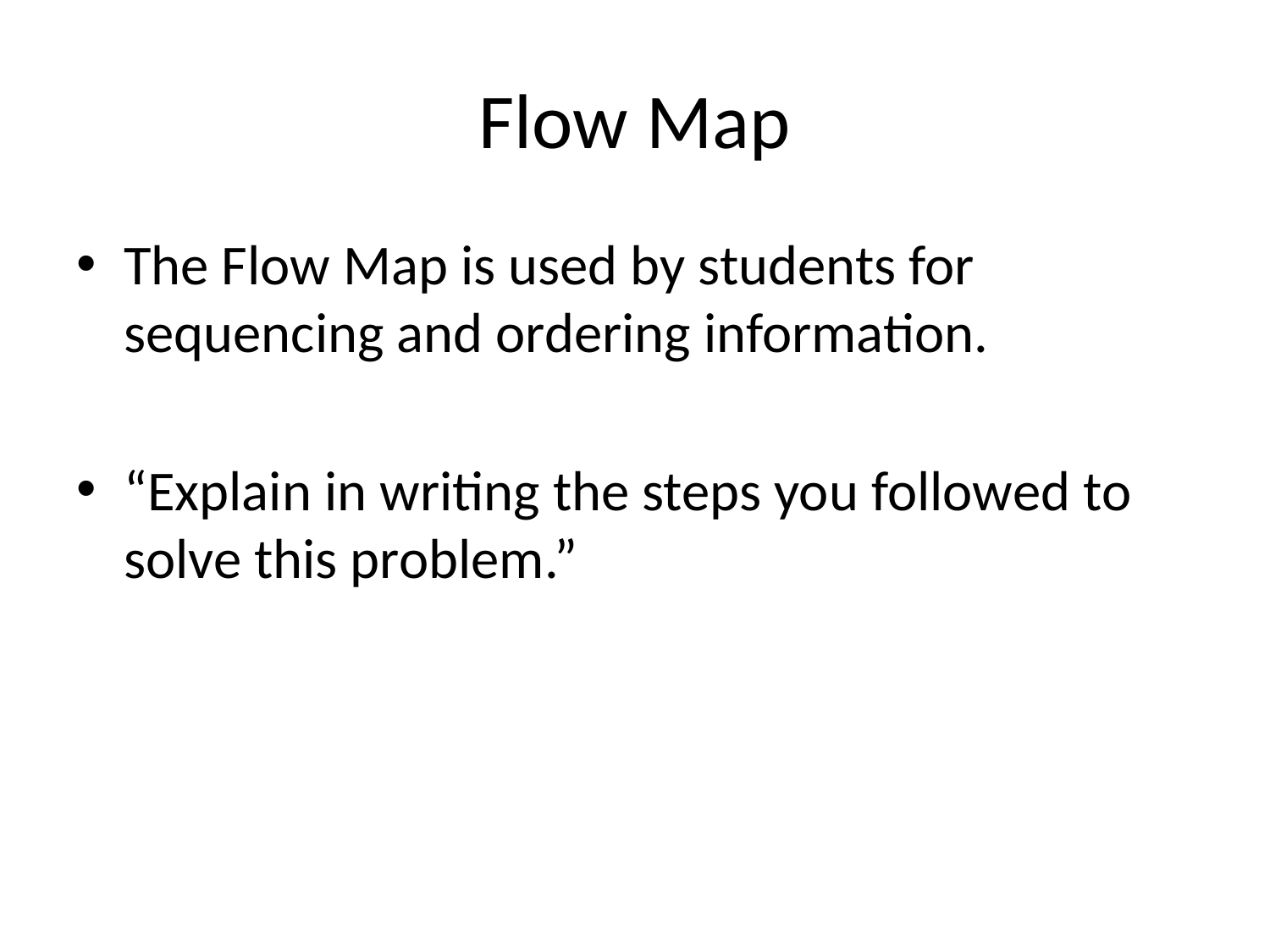

# Flow Map
The Flow Map is used by students for sequencing and ordering information.

“Explain in writing the steps you followed to solve this problem.”